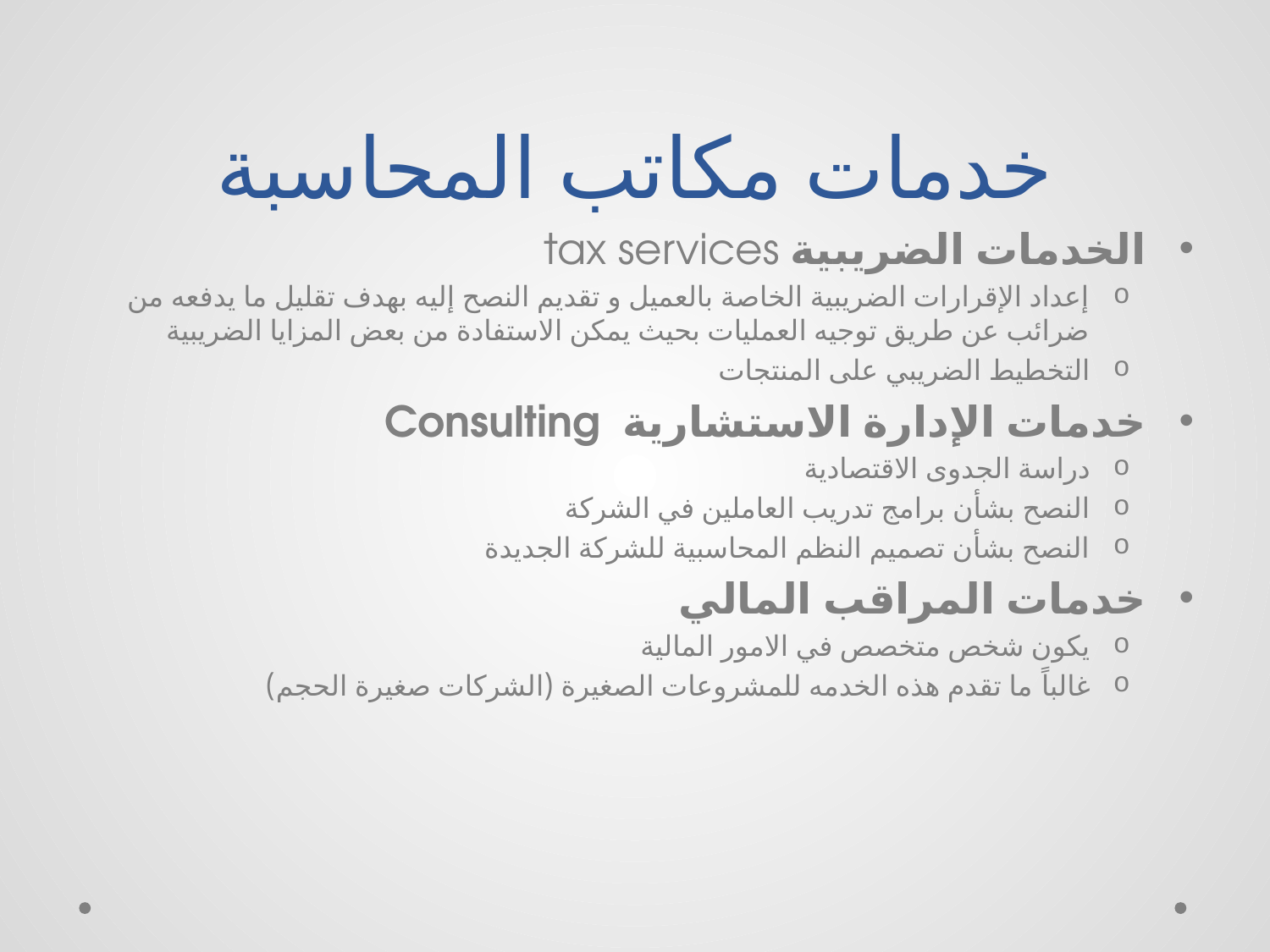

# خدمات مكاتب المحاسبة
الخدمات الضريبية tax services
إعداد الإقرارات الضريبية الخاصة بالعميل و تقديم النصح إليه بهدف تقليل ما يدفعه من ضرائب عن طريق توجيه العمليات بحيث يمكن الاستفادة من بعض المزايا الضريبية
التخطيط الضريبي على المنتجات
خدمات الإدارة الاستشارية  Consulting
دراسة الجدوى الاقتصادية
النصح بشأن برامج تدريب العاملين في الشركة
النصح بشأن تصميم النظم المحاسبية للشركة الجديدة
خدمات المراقب المالي
يكون شخص متخصص في الامور المالية
غالباً ما تقدم هذه الخدمه للمشروعات الصغيرة (الشركات صغيرة الحجم)